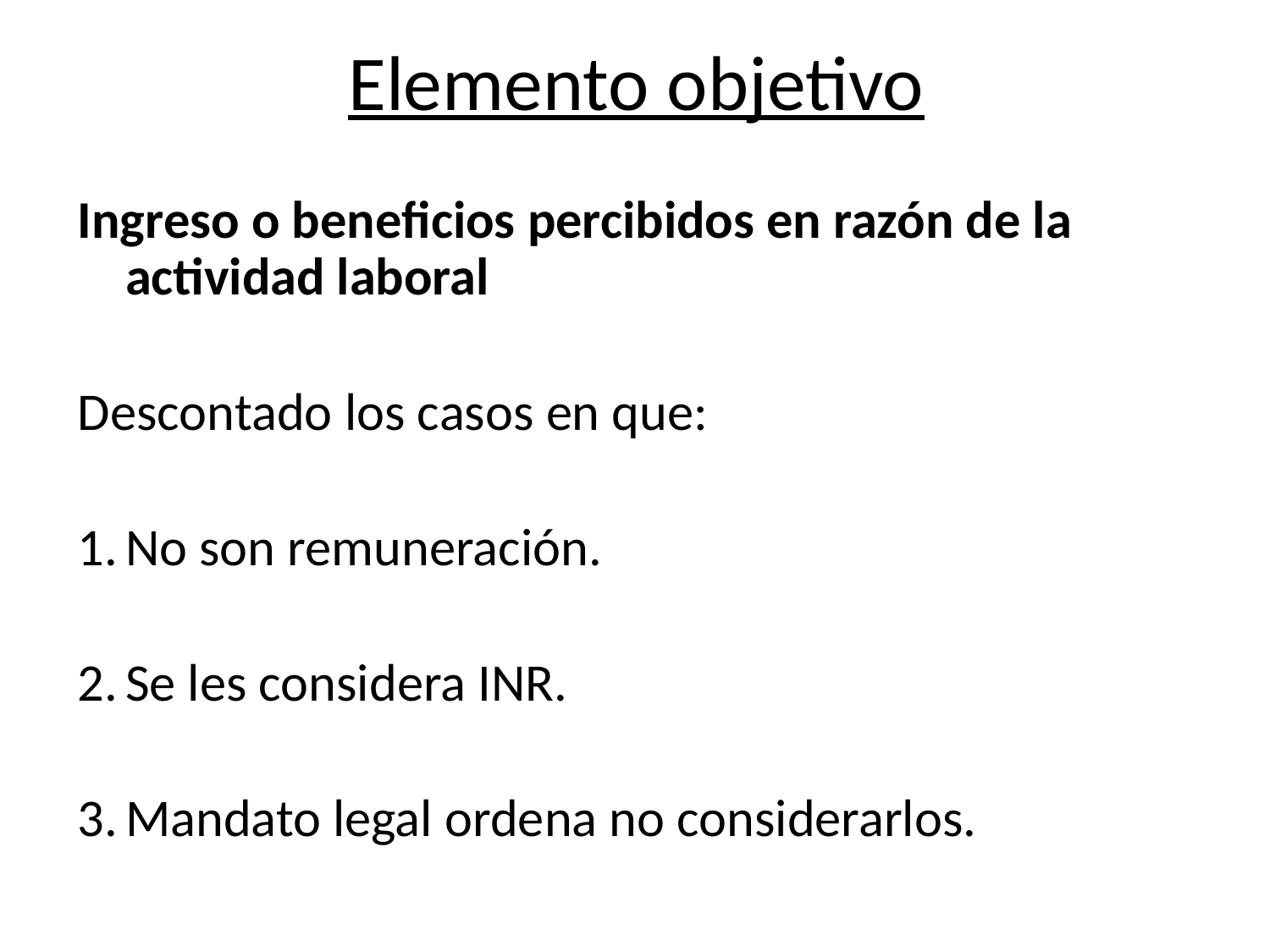

# Elemento objetivo
Ingreso o beneficios percibidos en razón de la actividad laboral

Descontado los casos en que:

No son remuneración.

Se les considera INR.

Mandato legal ordena no considerarlos.